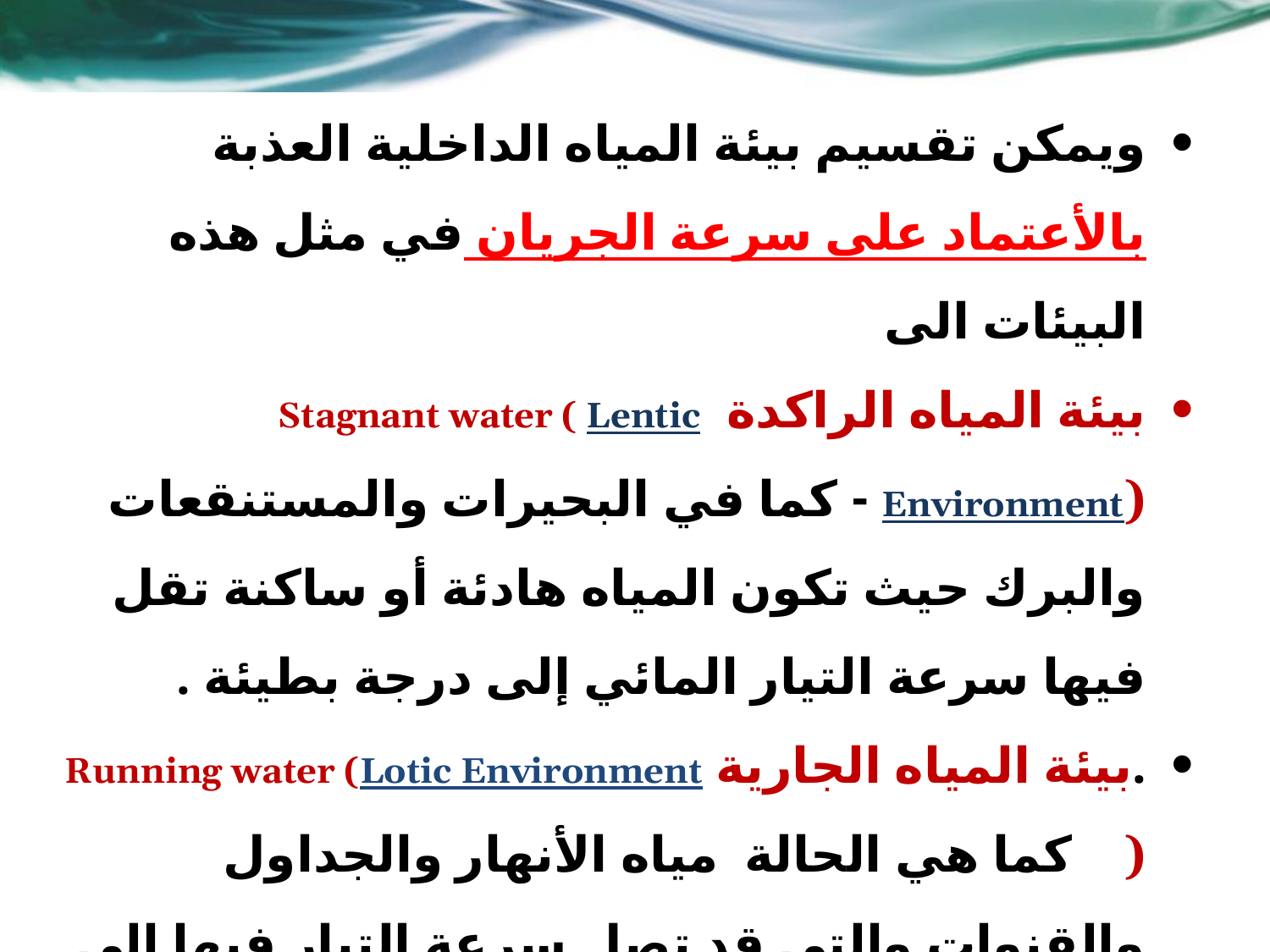

ويمكن تقسيم بيئة المياه الداخلية العذبة بالأعتماد على سرعة الجريان في مثل هذه البيئات الى
بيئة المياه الراكدة  Stagnant water ( Lentic Environment) - كما في البحيرات والمستنقعات والبرك حيث تكون المياه هادئة أو ساكنة تقل فيها سرعة التيار المائي إلى درجة بطيئة .
.بيئة المياه الجارية Running water (Lotic Environment )    كما هي الحالة  مياه الأنهار والجداول والقنوات والتي قد تصل سرعة التيار فيها الي مديات واسعة